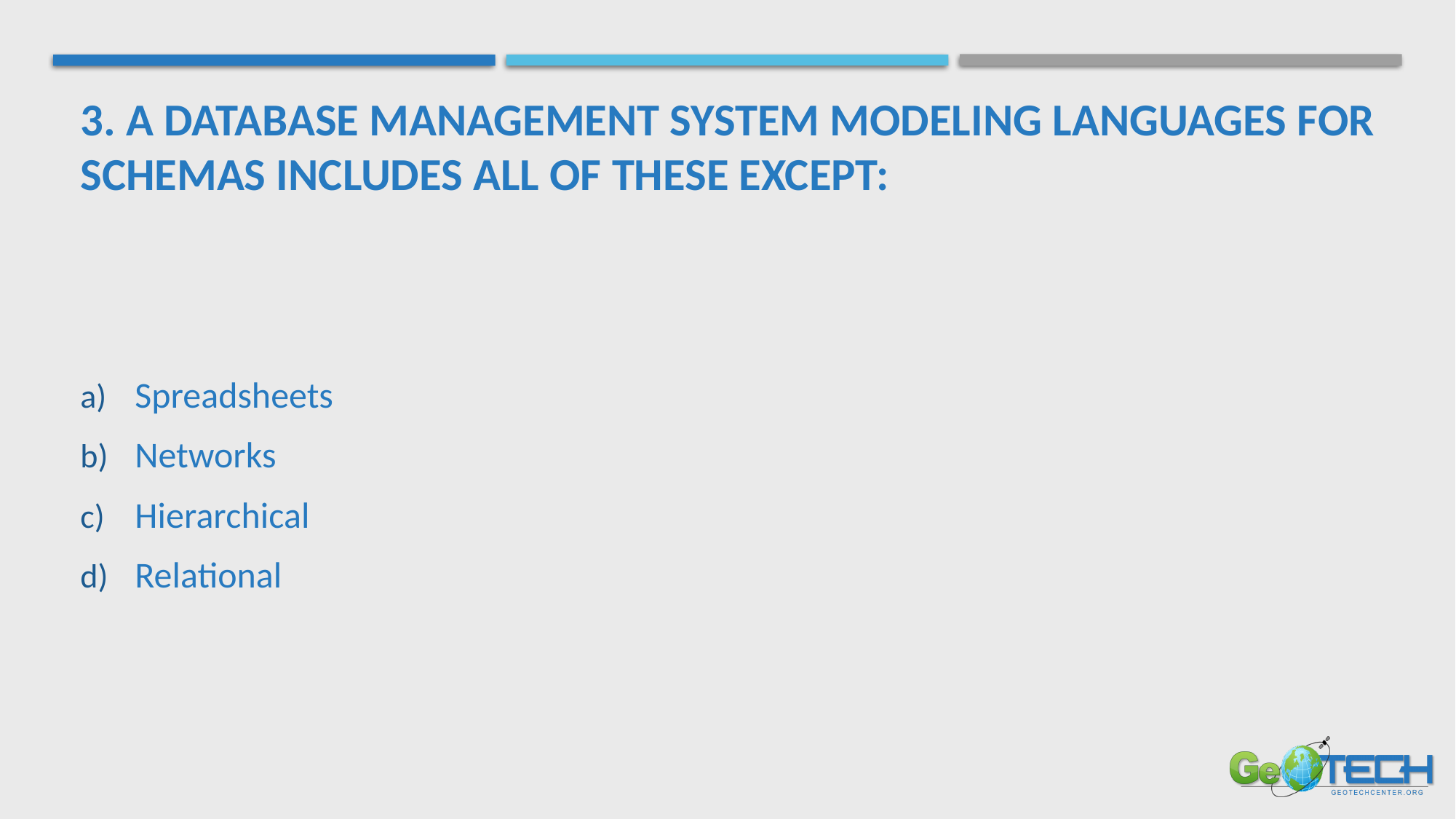

# 3. a Database Management System Modeling Languages for Schemas includes all of these except:
Spreadsheets
Networks
Hierarchical
Relational